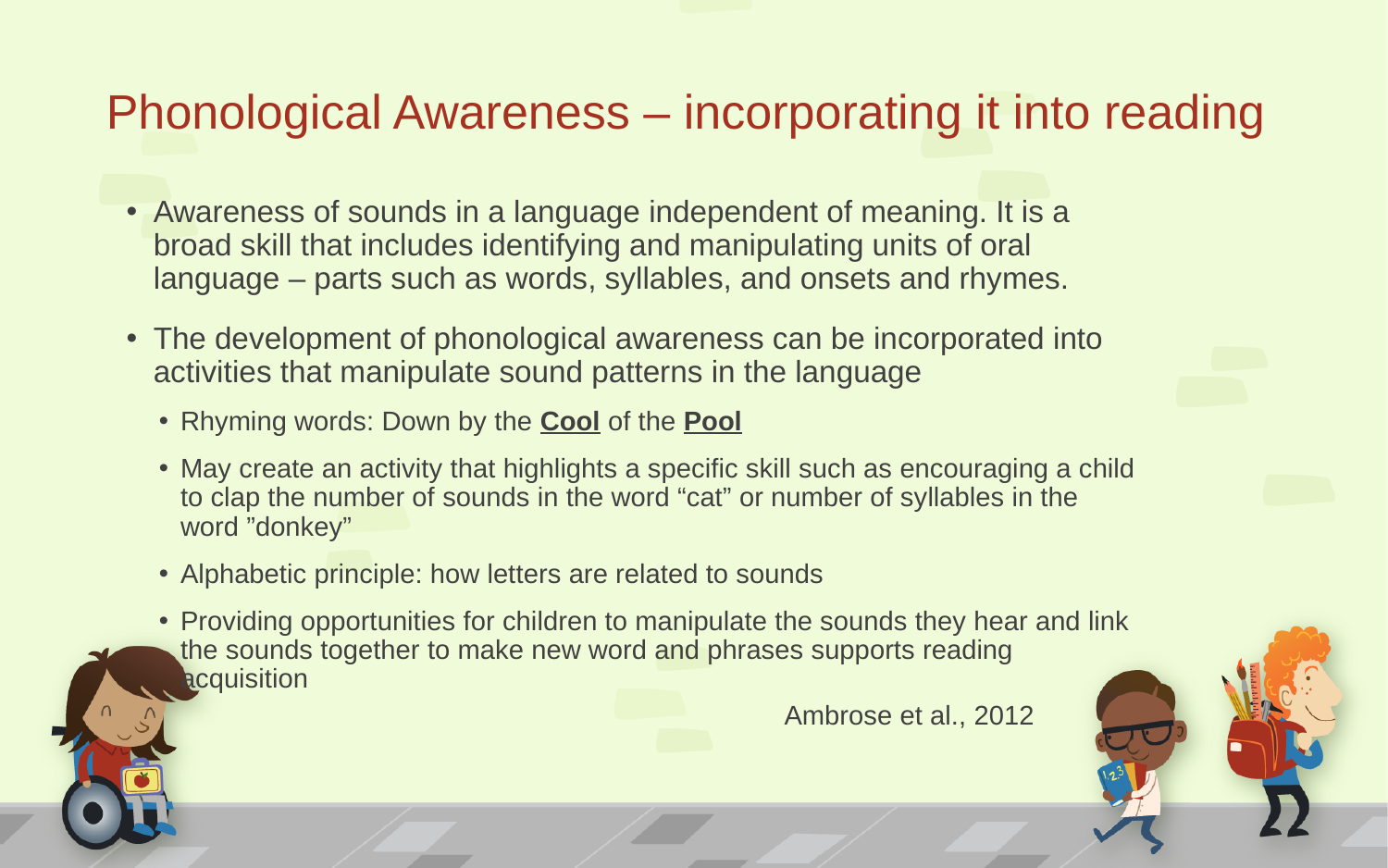

# Phonological Awareness – incorporating it into reading
Awareness of sounds in a language independent of meaning. It is a broad skill that includes identifying and manipulating units of oral language – parts such as words, syllables, and onsets and rhymes.
The development of phonological awareness can be incorporated into activities that manipulate sound patterns in the language
Rhyming words: Down by the Cool of the Pool
May create an activity that highlights a specific skill such as encouraging a child to clap the number of sounds in the word “cat” or number of syllables in the word ”donkey”
Alphabetic principle: how letters are related to sounds
Providing opportunities for children to manipulate the sounds they hear and link the sounds together to make new word and phrases supports reading acquisition
Ambrose et al., 2012